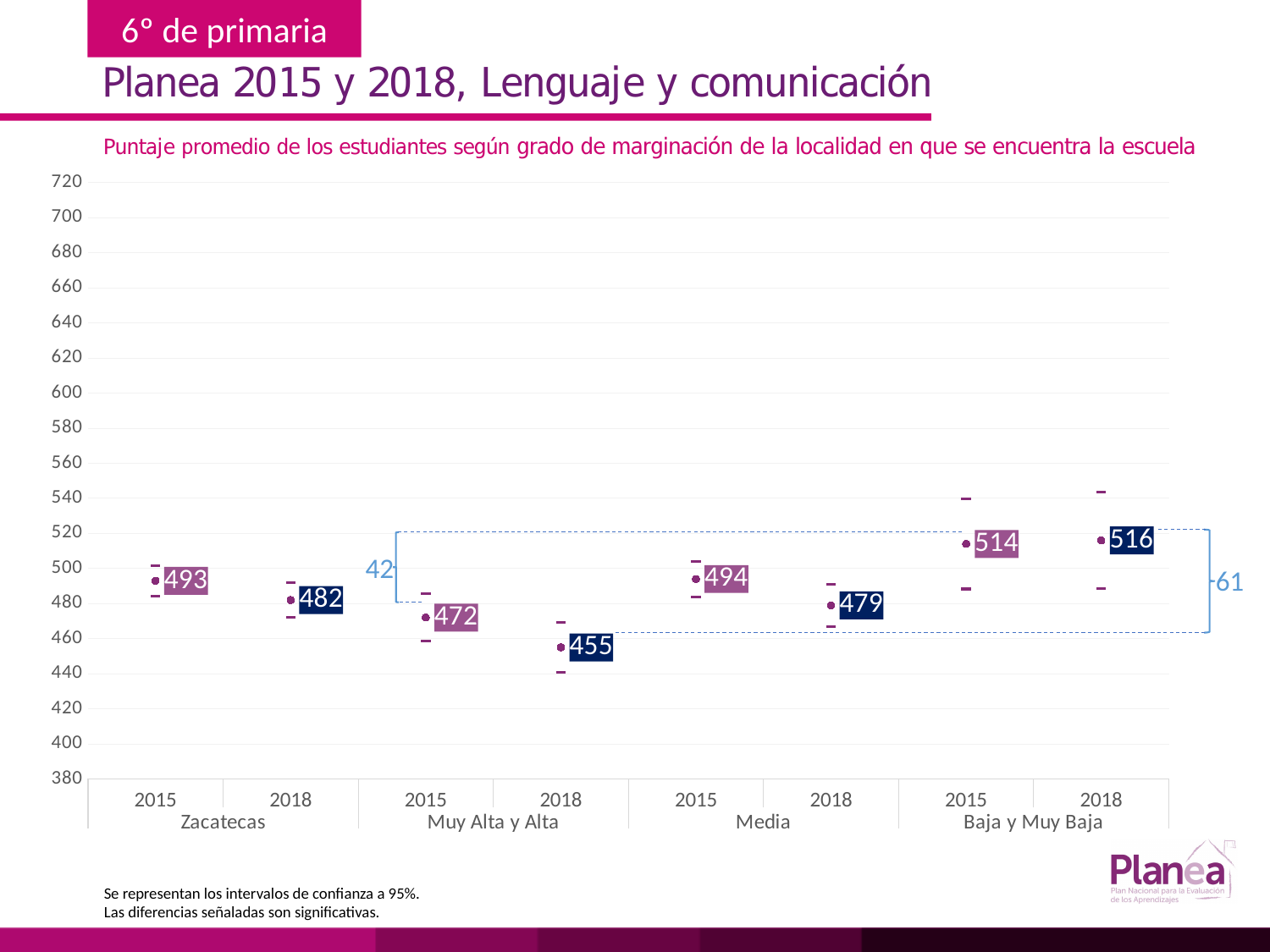

Planea 2015 y 2018, Lenguaje y comunicación

Puntaje promedio de los estudiantes según grado de marginación de la localidad en que se encuentra la escuela

### Chart

| Category |  |  |  |
|---|---|---|---|
| 2015 | 484.244 | 501.756 | 493.0 |
| 2018 | 472.249 | 491.751 | 482.0 |
| 2015 | 458.468 | 485.532 | 472.0 |
| 2018 | 440.672 | 469.328 | 455.0 |
| 2015 | 483.851 | 504.149 | 494.0 |
| 2018 | 467.06 | 490.94 | 479.0 |
| 2015 | 488.329 | 539.671 | 514.0 |
| 2018 | 488.538 | 543.462 | 516.0 |
61

42
Se representan los intervalos de confianza a 95%.
Las diferencias señaladas son significativas.